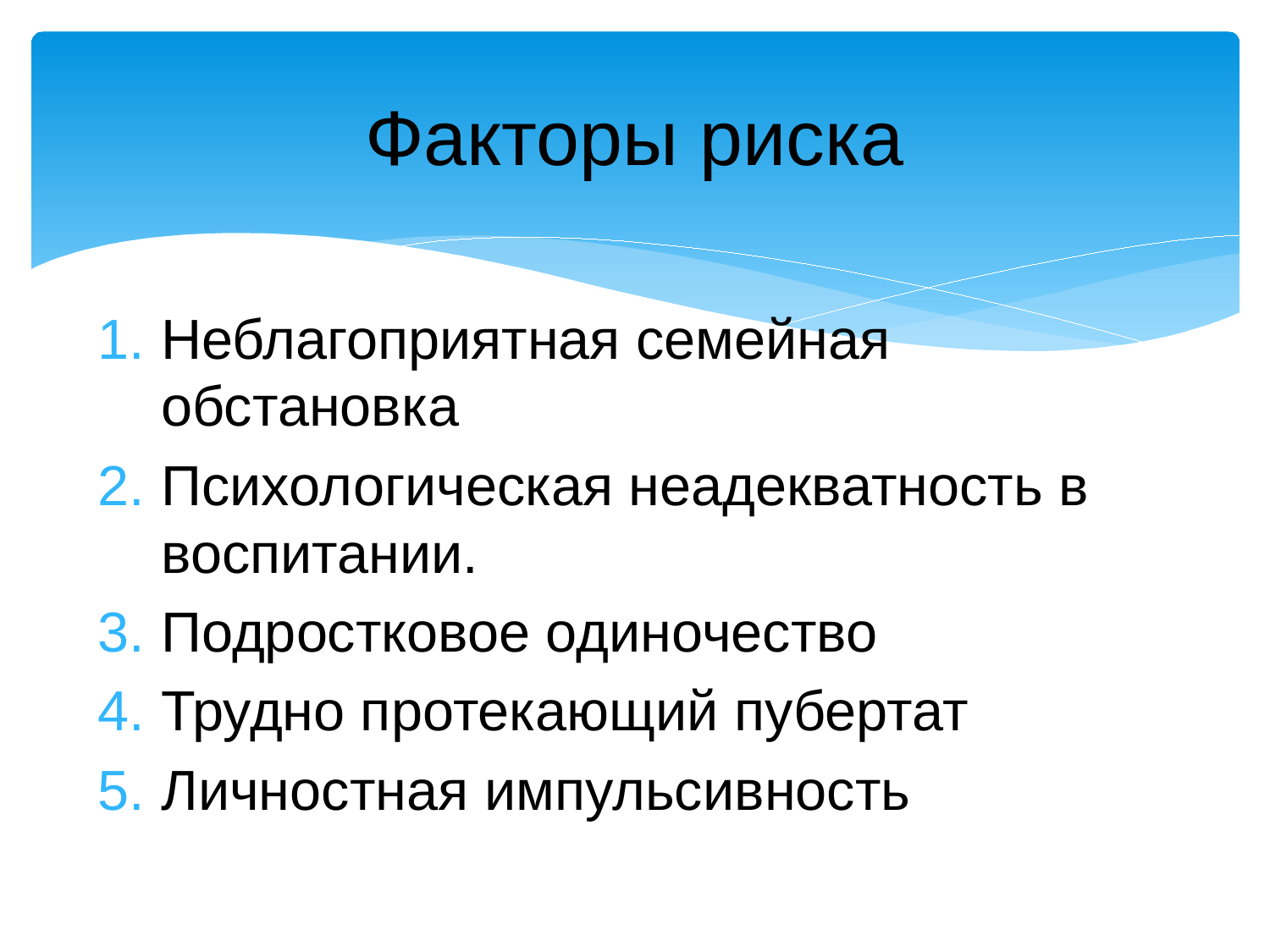

# Факторы риска
Неблагоприятная семейная обстановка
Психологическая неадекватность в воспитании.
Подростковое одиночество
Трудно протекающий пубертат
Личностная импульсивность